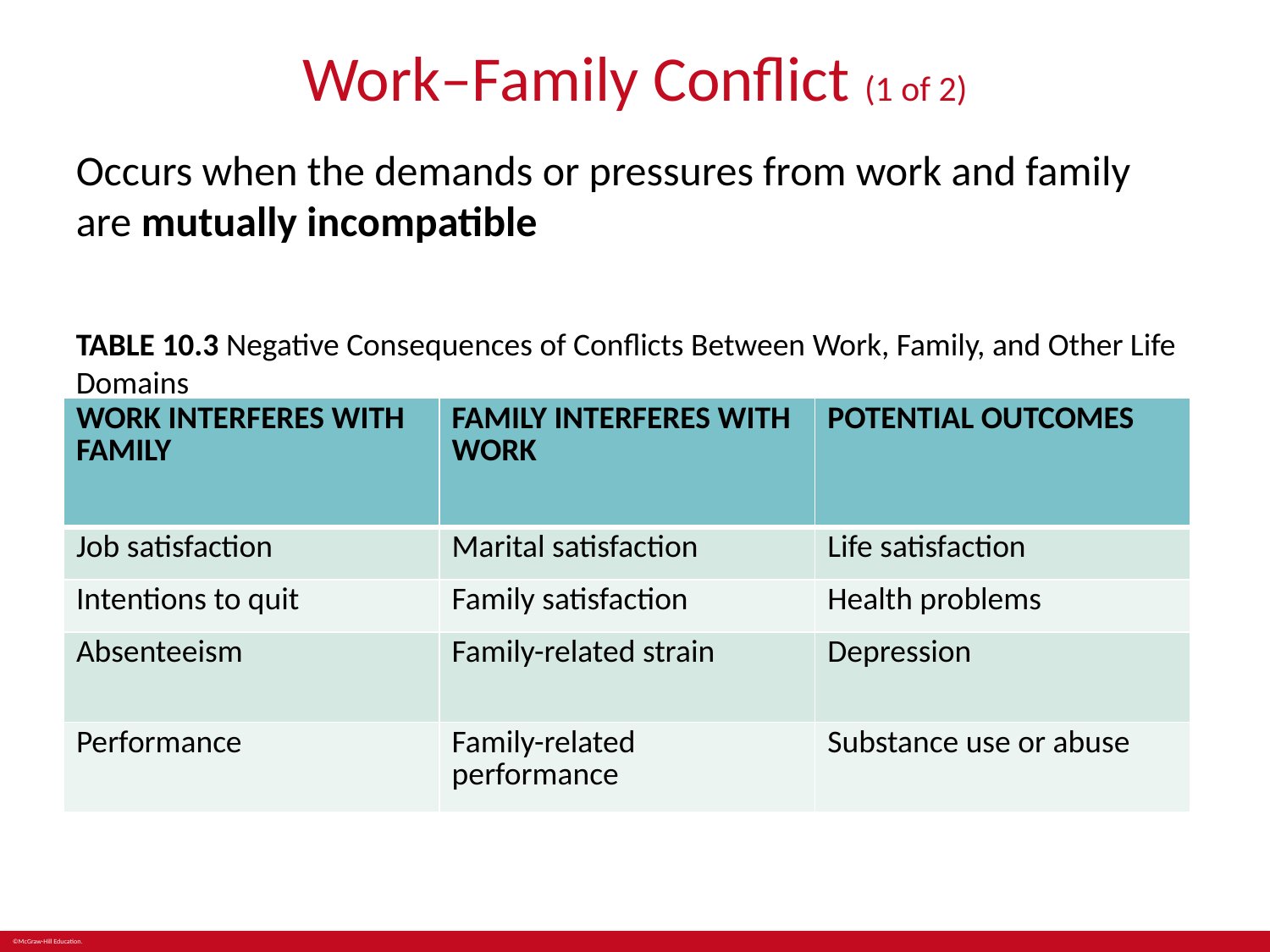

# Work–Family Conflict (1 of 2)
Occurs when the demands or pressures from work and family are mutually incompatible

TABLE 10.3 Negative Consequences of Conflicts Between Work, Family, and Other Life Domains

| WORK INTERFERES WITH FAMILY | FAMILY INTERFERES WITH WORK | POTENTIAL OUTCOMES |
| --- | --- | --- |
| Job satisfaction | Marital satisfaction | Life satisfaction |
| Intentions to quit | Family satisfaction | Health problems |
| Absenteeism | Family-related strain | Depression |
| Performance | Family-related performance | Substance use or abuse |